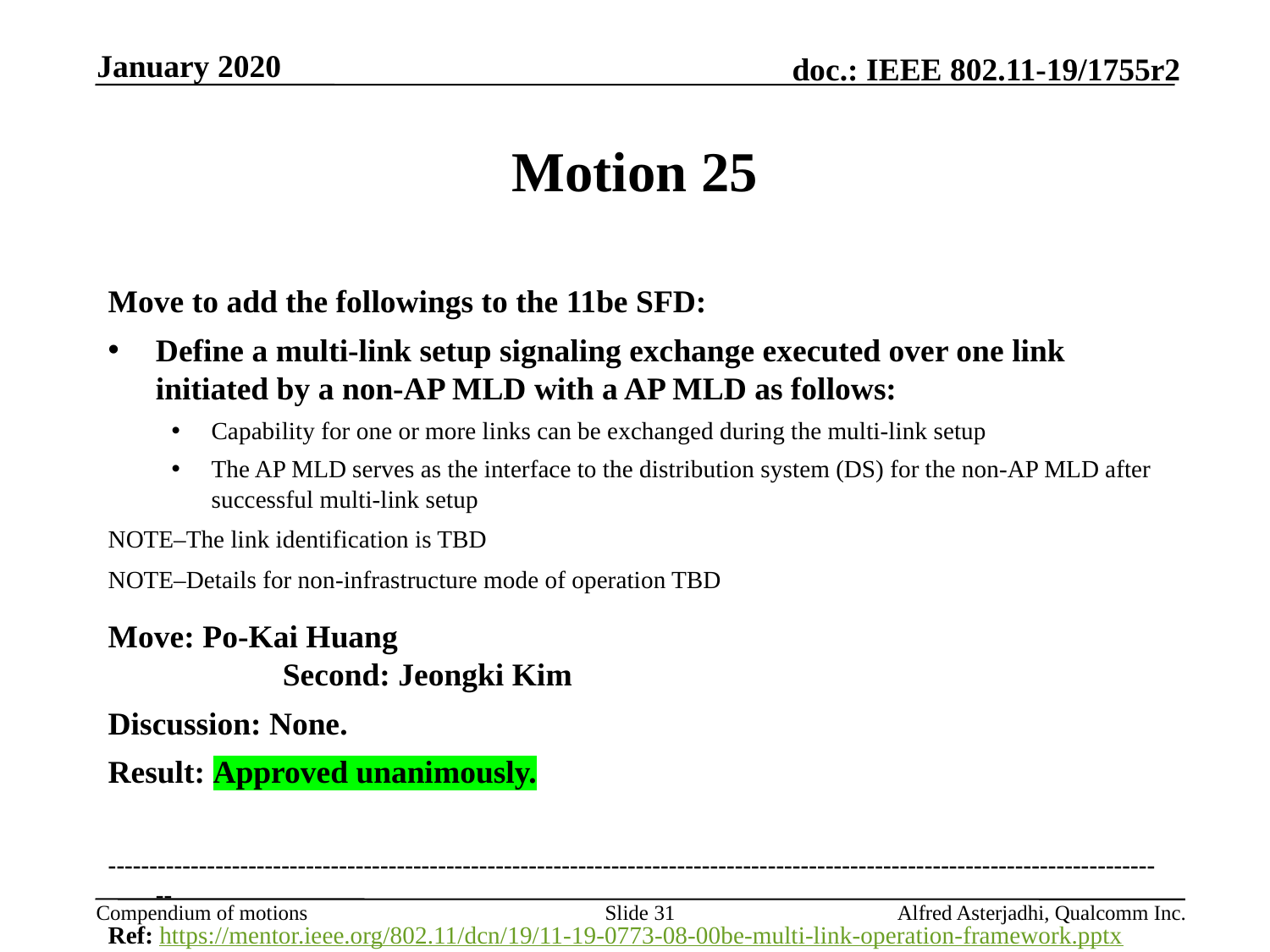

January 2020
# Motion 25
Move to add the followings to the 11be SFD:
Define a multi-link setup signaling exchange executed over one link initiated by a non-AP MLD with a AP MLD as follows:
Capability for one or more links can be exchanged during the multi-link setup
The AP MLD serves as the interface to the distribution system (DS) for the non-AP MLD after successful multi-link setup
NOTE–The link identification is TBD
NOTE–Details for non-infrastructure mode of operation TBD

Move: Po-Kai Huang 							Second: Jeongki Kim
Discussion: None.
Result: Approved unanimously.

---------------------------------------------------------------------------------------------------------------------------------
Ref: https://mentor.ieee.org/802.11/dcn/19/11-19-0773-08-00be-multi-link-operation-framework.pptx

Slide 31
Alfred Asterjadhi, Qualcomm Inc.